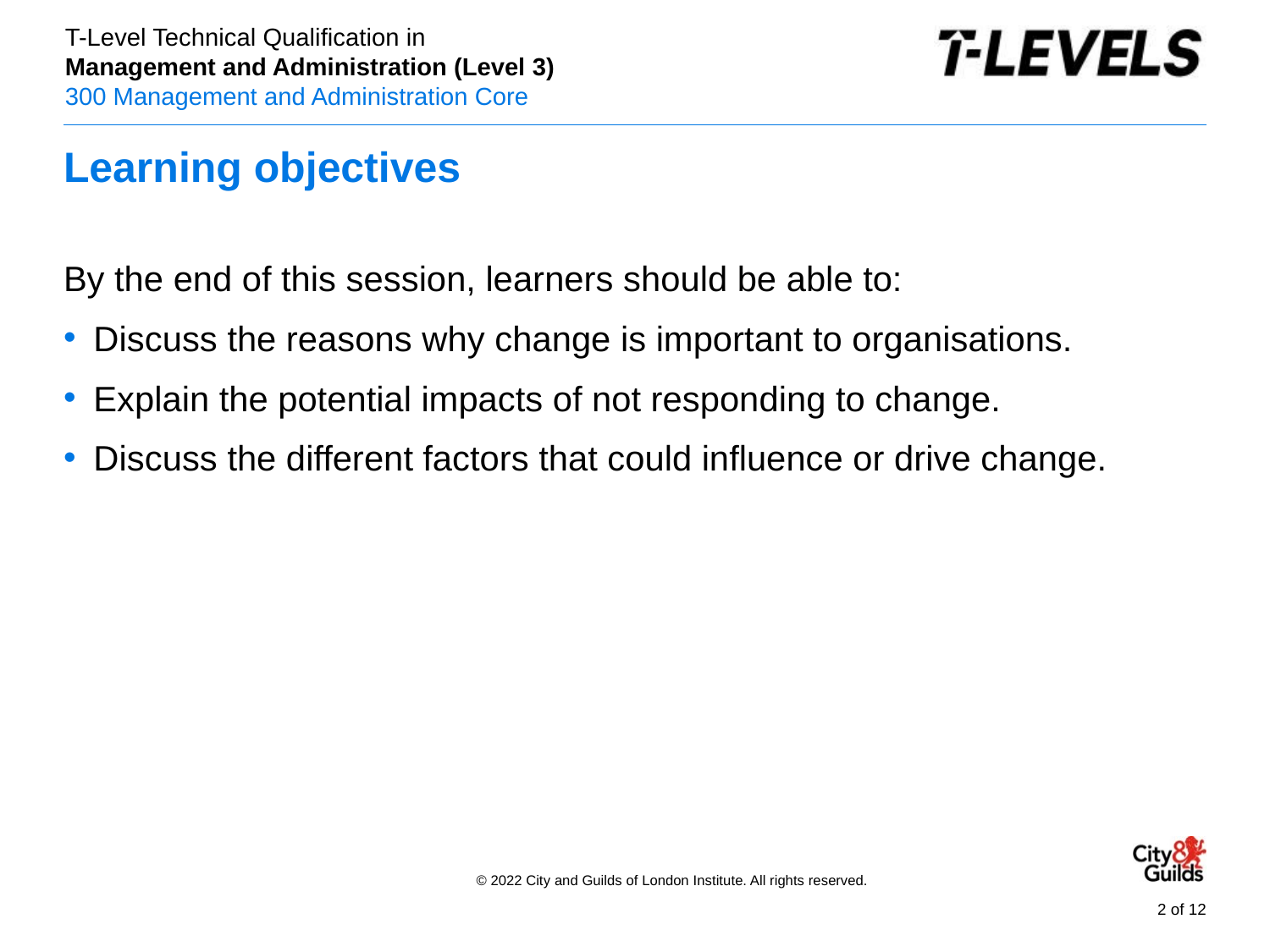

# Learning objectives
By the end of this session, learners should be able to:
Discuss the reasons why change is important to organisations.
Explain the potential impacts of not responding to change.
Discuss the different factors that could influence or drive change.